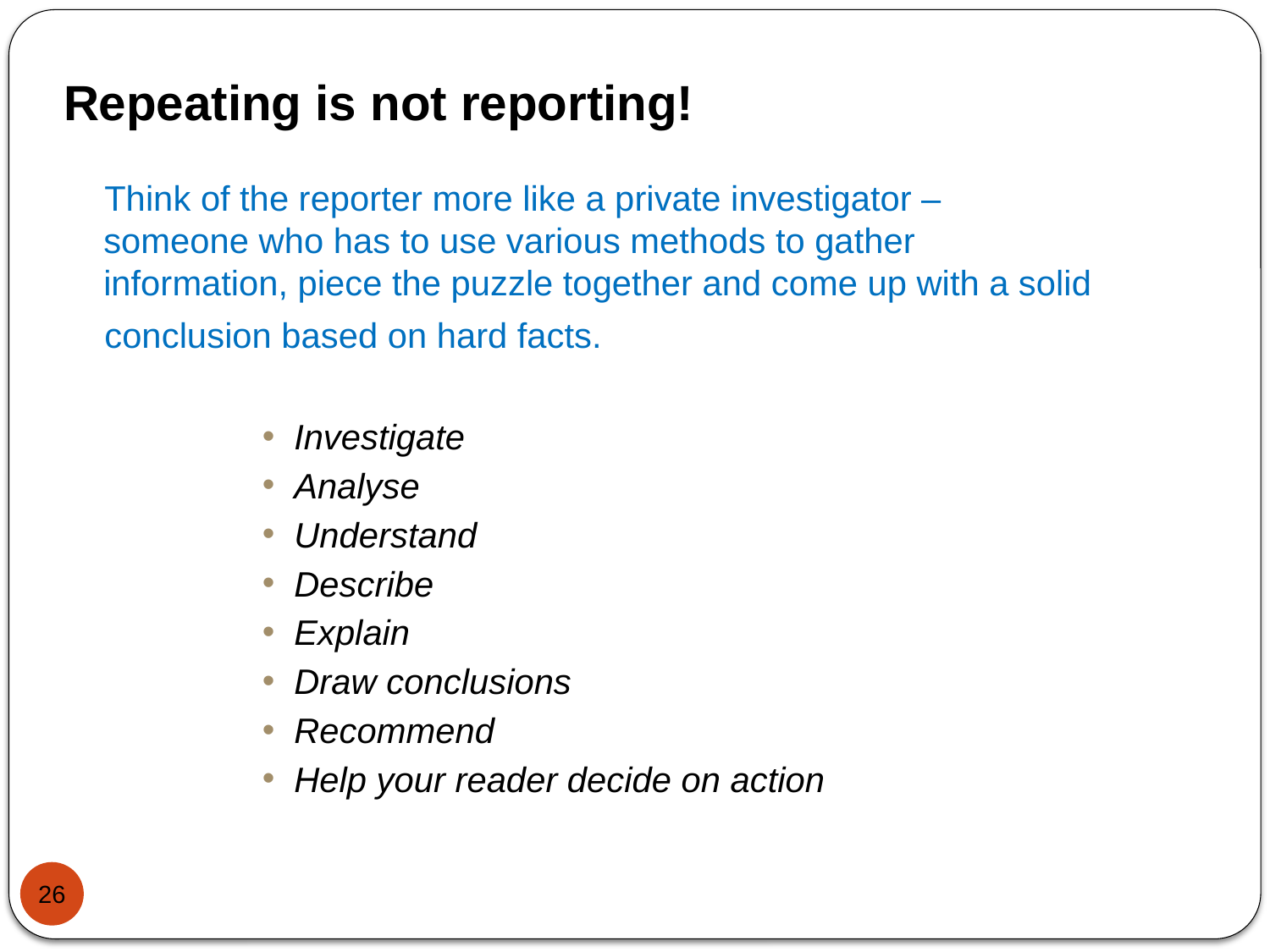

Repeating is not reporting!

    Think of the reporter more like a private investigator – someone who has to use various methods to gather information, piece the puzzle together and come up with a solid
    conclusion based on hard facts.

Investigate
Analyse
Understand
Describe
Explain
Draw conclusions
Recommend
Help your reader decide on action

26